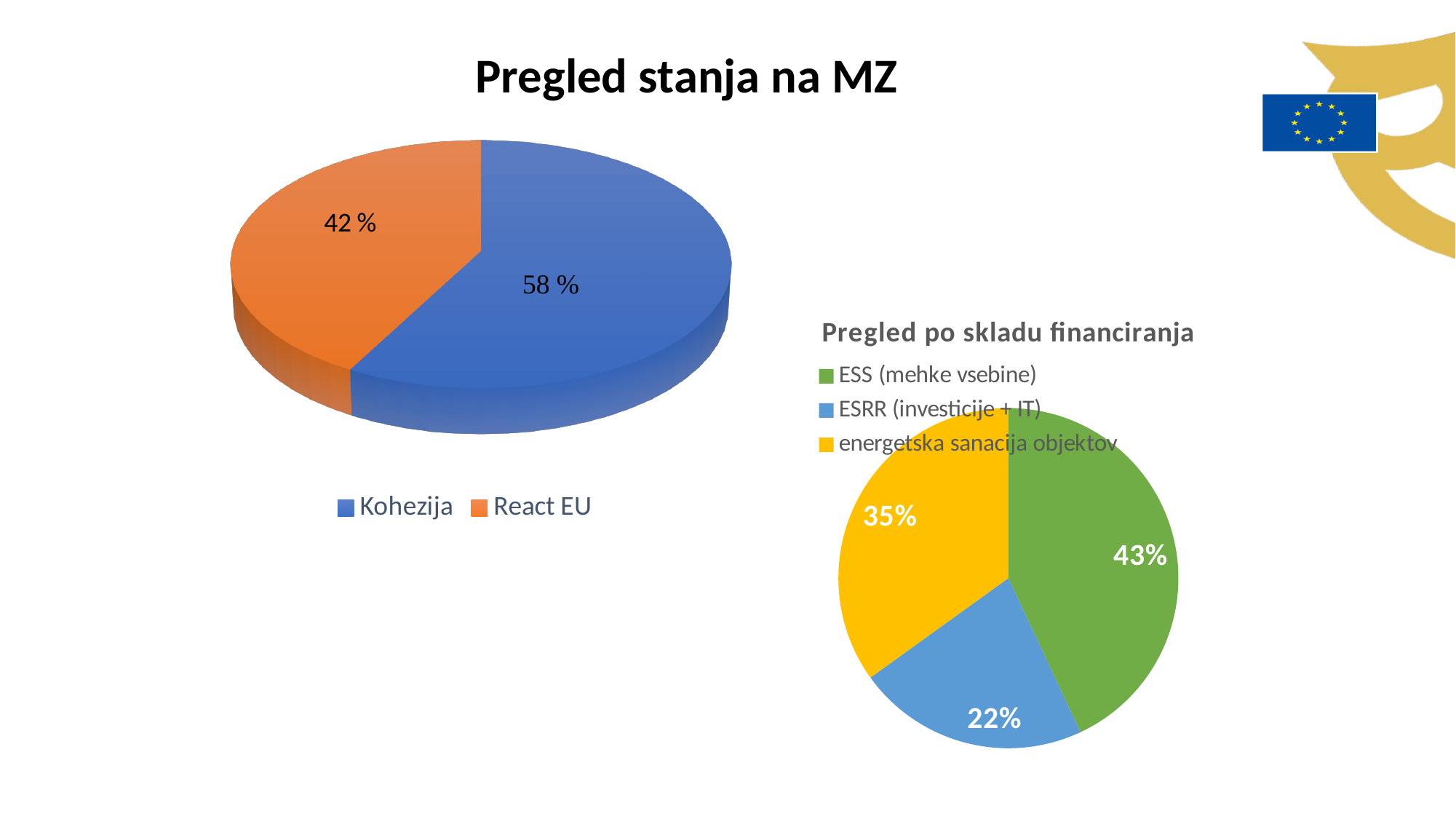

Pregled stanja na MZ

[unsupported chart]

### Chart: Pregled po skladu financiranja

| Category | skupaj |
|---|---|
| ESS (mehke vsebine) | 100988671.0 |
| ESRR (investicije + IT) | 51706737.0 |
| energetska sanacija objektov | 82018532.0 |